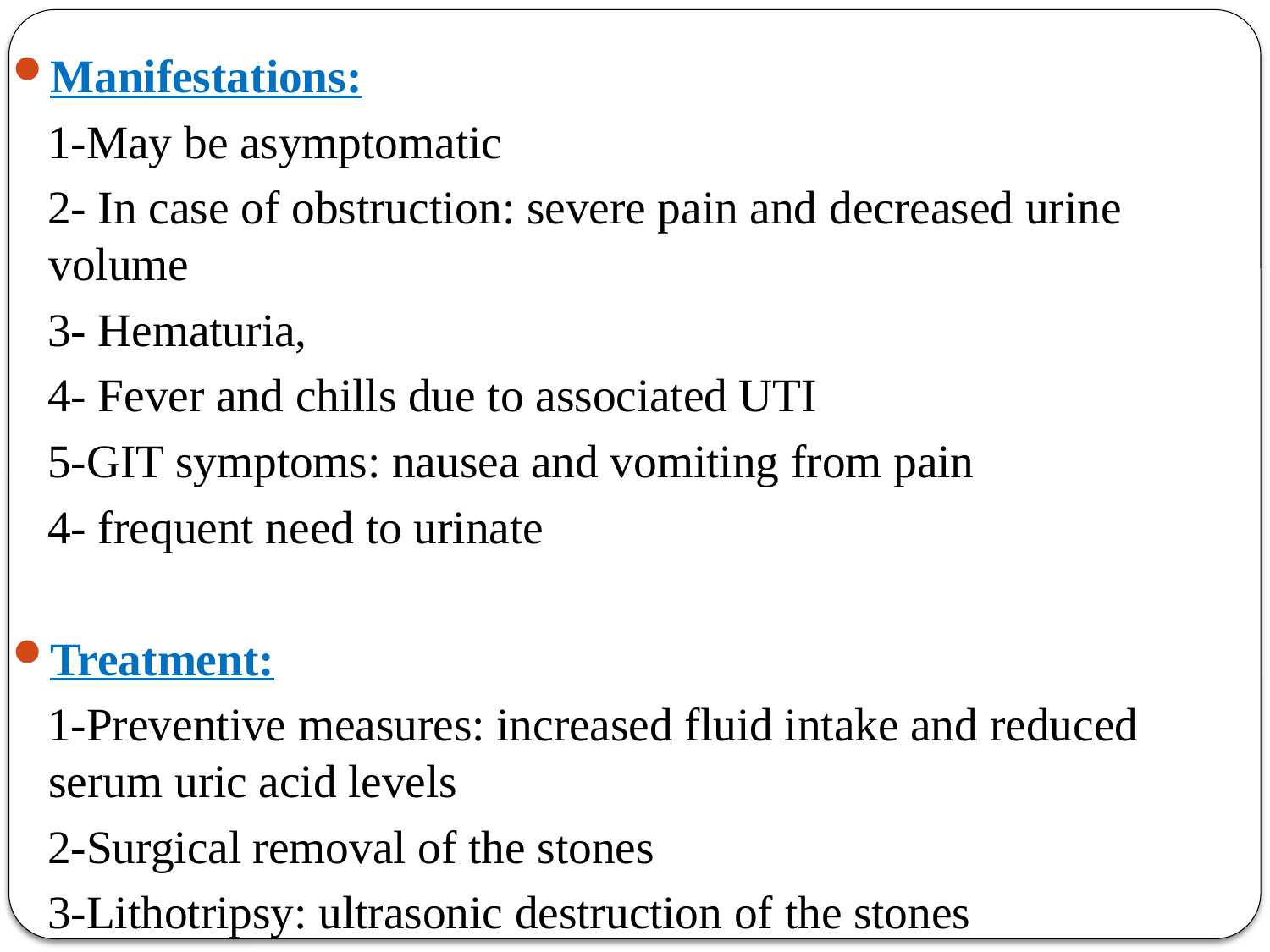

Manifestations:
   1-May be asymptomatic
   2- In case of obstruction: severe pain and decreased urine volume
   3- Hematuria,
   4- Fever and chills due to associated UTI
   5-GIT symptoms: nausea and vomiting from pain
   4- frequent need to urinate

Treatment:
   1-Preventive measures: increased fluid intake and reduced serum uric acid levels
   2-Surgical removal of the stones
   3-Lithotripsy: ultrasonic destruction of the stones